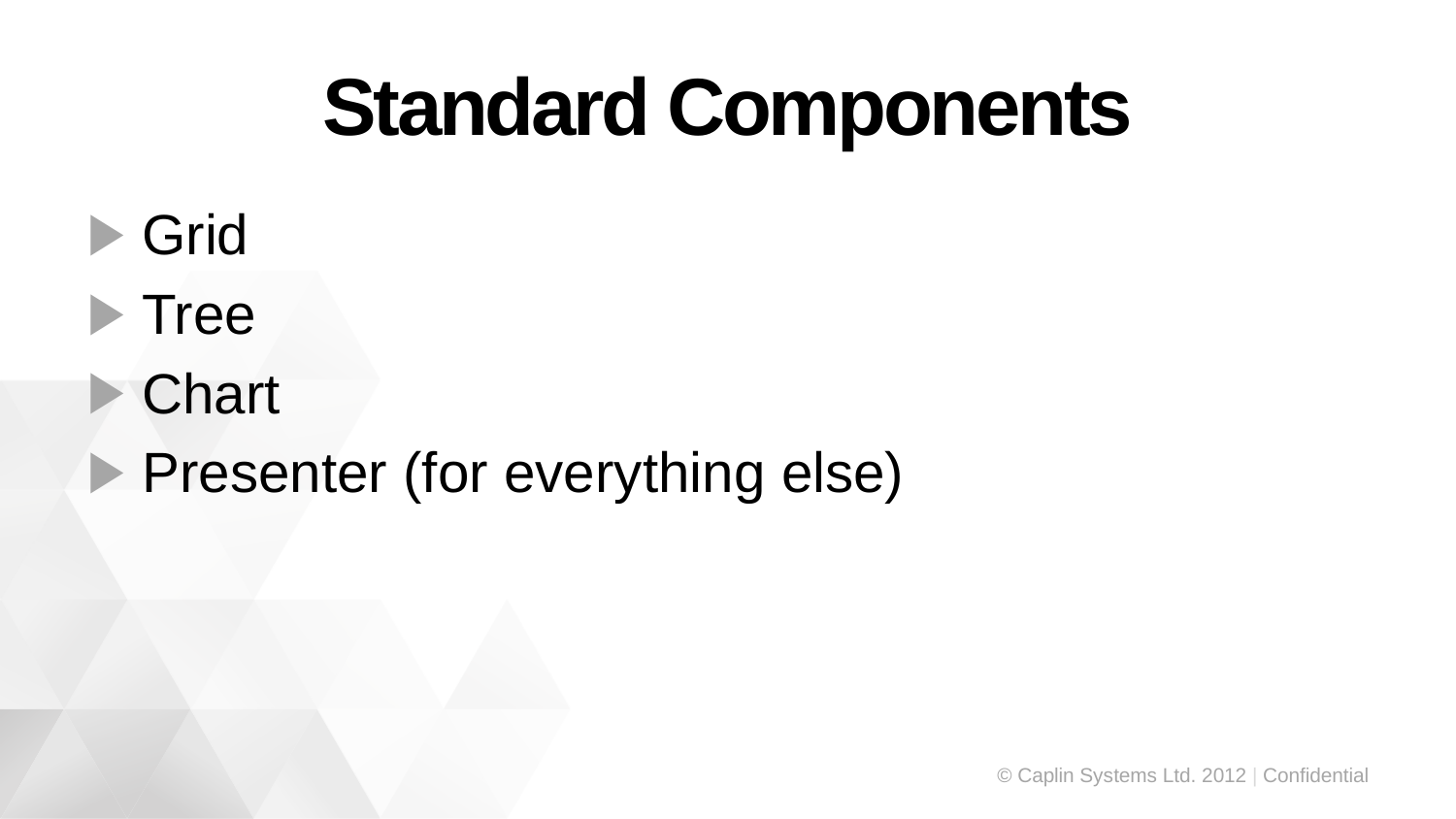

# Standard Components
Grid
Tree
Chart
Presenter (for everything else)